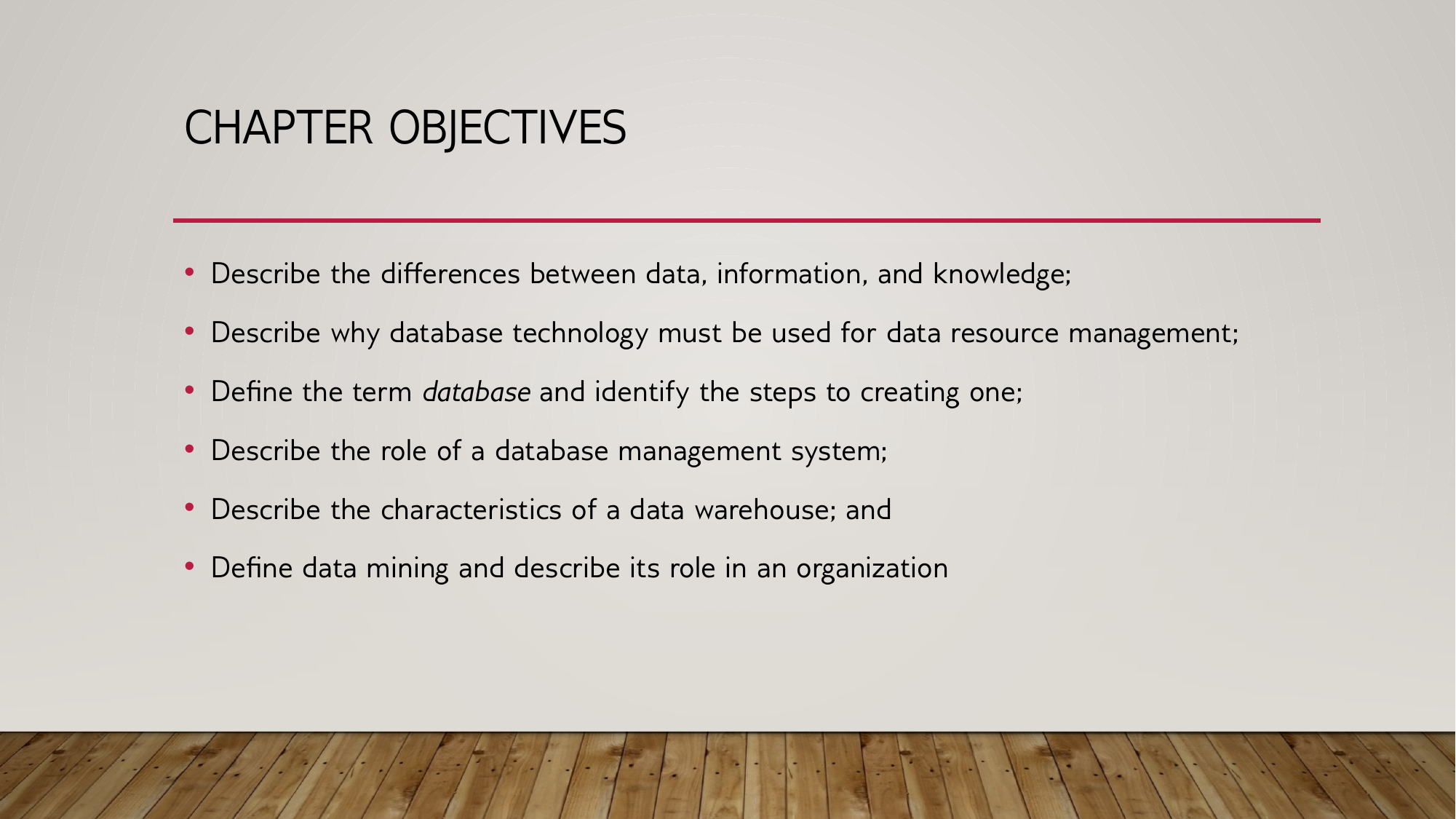

# Chapter objectives
Describe the differences between data, information, and knowledge;
Describe why database technology must be used for data resource management;
Define the term database and identify the steps to creating one;
Describe the role of a database management system;
Describe the characteristics of a data warehouse; and
Define data mining and describe its role in an organization